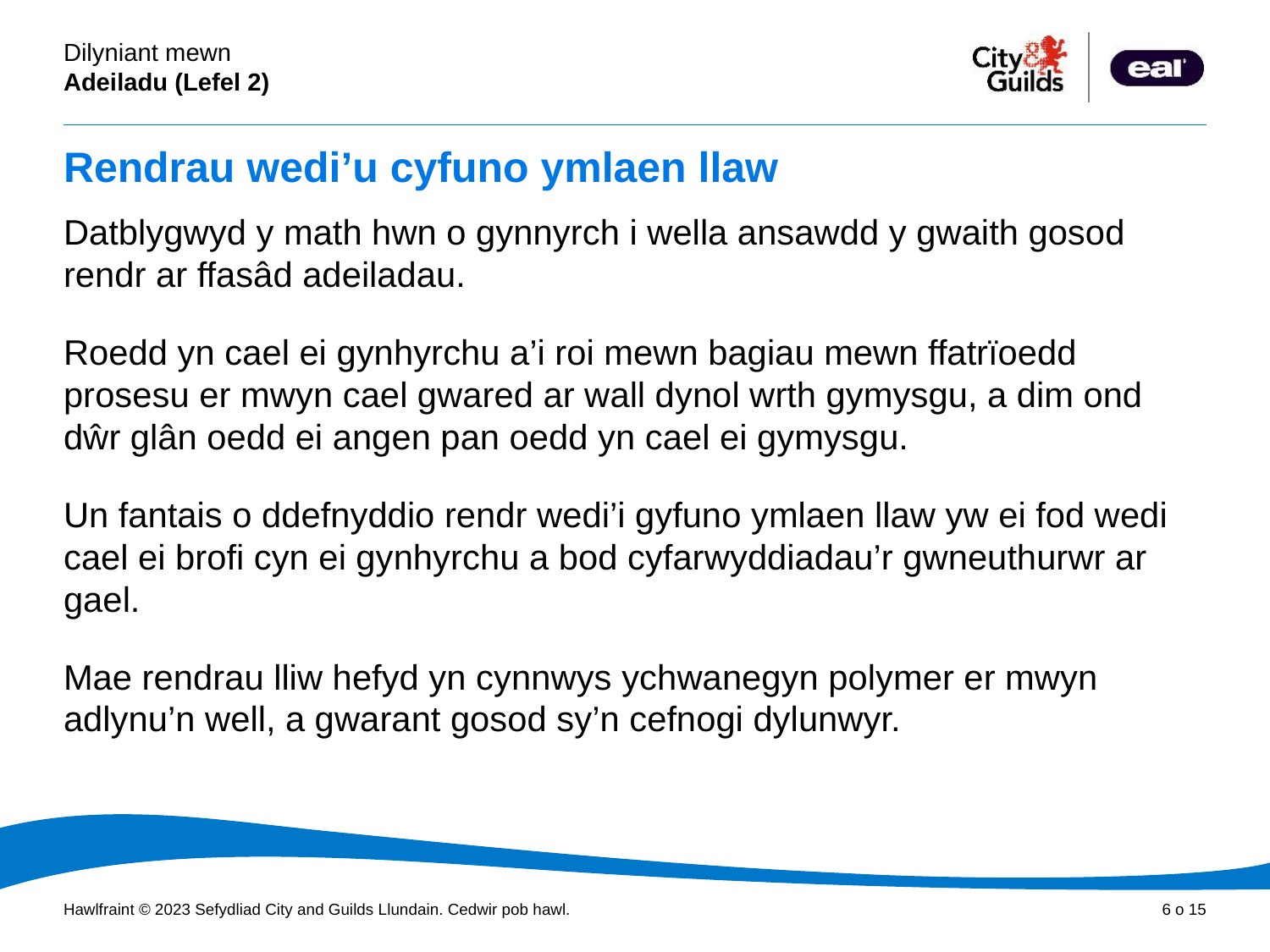

# Rendrau wedi’u cyfuno ymlaen llaw
Datblygwyd y math hwn o gynnyrch i wella ansawdd y gwaith gosod rendr ar ffasâd adeiladau.
Roedd yn cael ei gynhyrchu a’i roi mewn bagiau mewn ffatrïoedd prosesu er mwyn cael gwared ar wall dynol wrth gymysgu, a dim ond dŵr glân oedd ei angen pan oedd yn cael ei gymysgu.
Un fantais o ddefnyddio rendr wedi’i gyfuno ymlaen llaw yw ei fod wedi cael ei brofi cyn ei gynhyrchu a bod cyfarwyddiadau’r gwneuthurwr ar gael.
Mae rendrau lliw hefyd yn cynnwys ychwanegyn polymer er mwyn adlynu’n well, a gwarant gosod sy’n cefnogi dylunwyr.